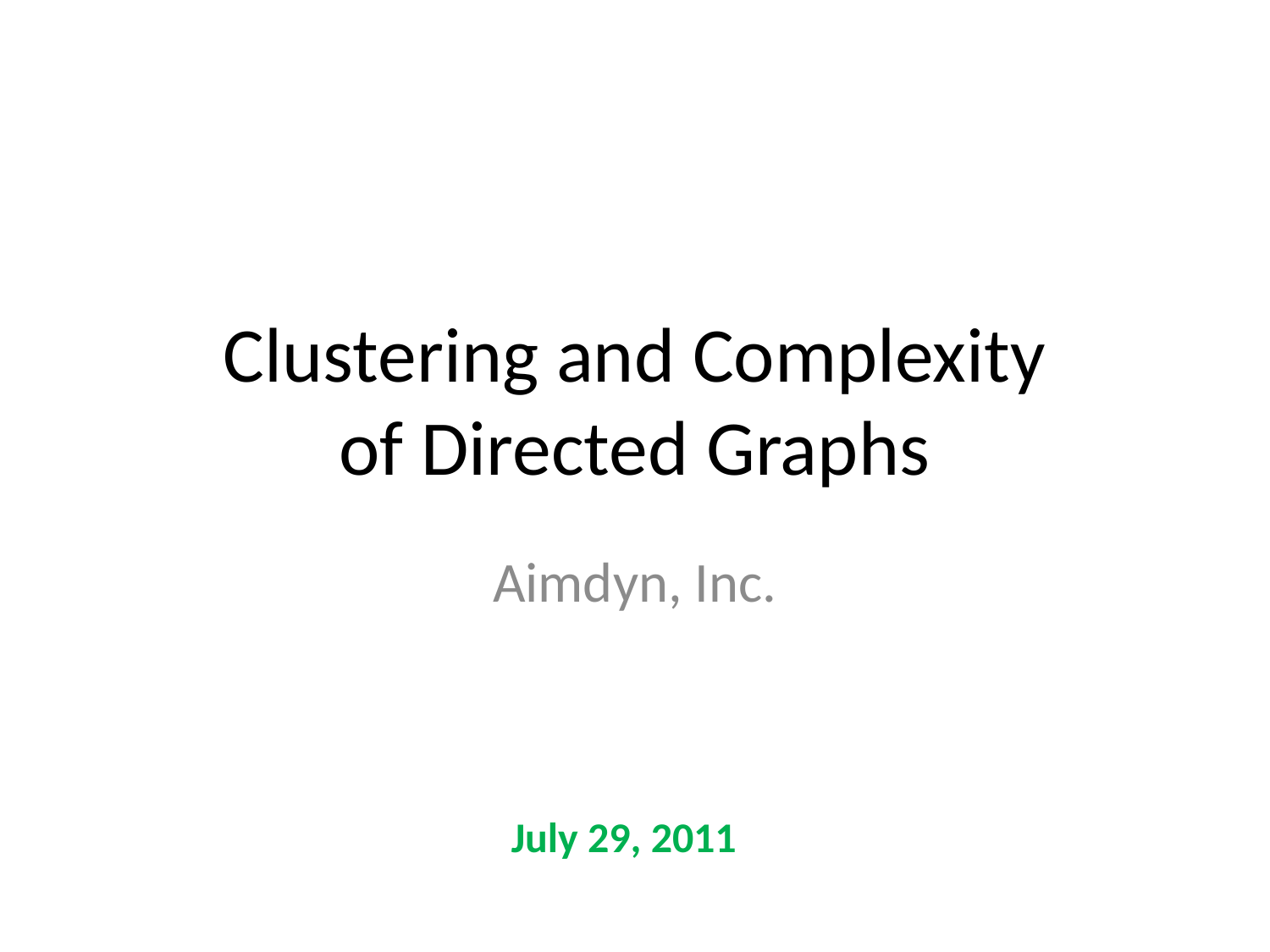

# Clustering and Complexity of Directed Graphs
Aimdyn, Inc.
July 29, 2011